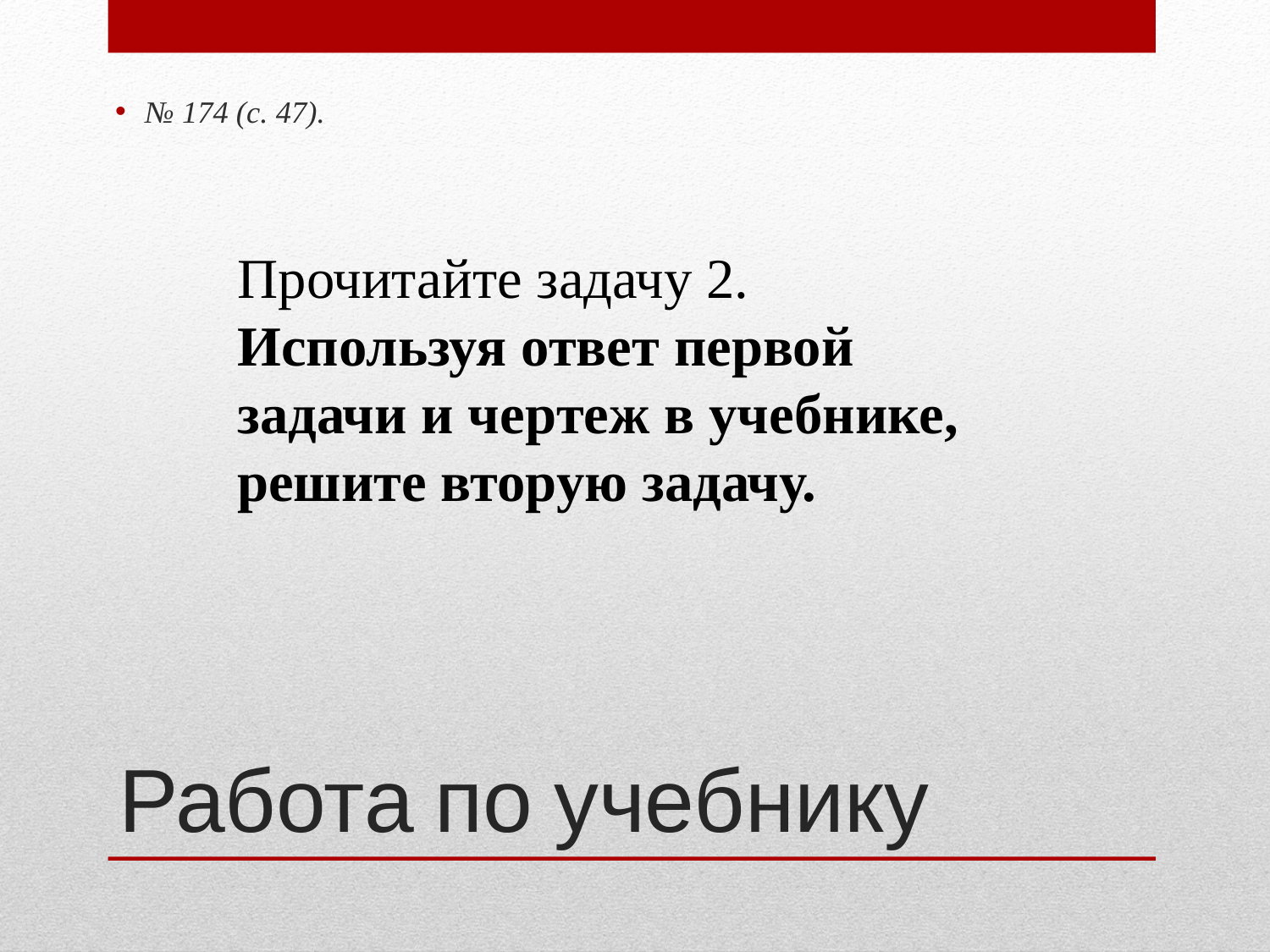

№ 174 (с. 47).
Прочитайте задачу 2.
Используя ответ первой задачи и чер­теж в учебнике, решите вторую задачу.
# Работа по учебнику